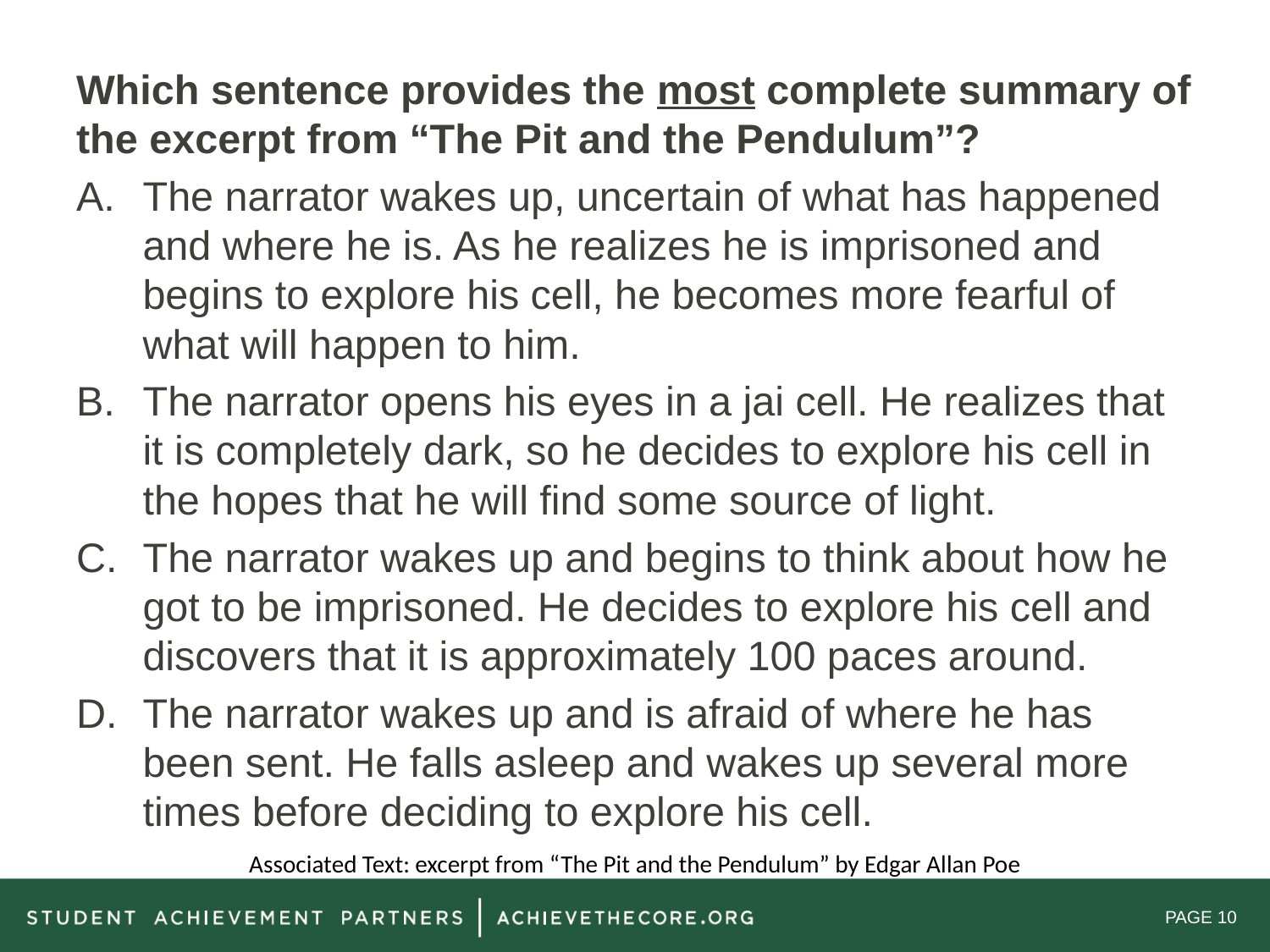

Which sentence provides the most complete summary of the excerpt from “The Pit and the Pendulum”?
The narrator wakes up, uncertain of what has happened and where he is. As he realizes he is imprisoned and begins to explore his cell, he becomes more fearful of what will happen to him.
The narrator opens his eyes in a jai cell. He realizes that it is completely dark, so he decides to explore his cell in the hopes that he will find some source of light.
The narrator wakes up and begins to think about how he got to be imprisoned. He decides to explore his cell and discovers that it is approximately 100 paces around.
The narrator wakes up and is afraid of where he has been sent. He falls asleep and wakes up several more times before deciding to explore his cell.
Associated Text: excerpt from “The Pit and the Pendulum” by Edgar Allan Poe